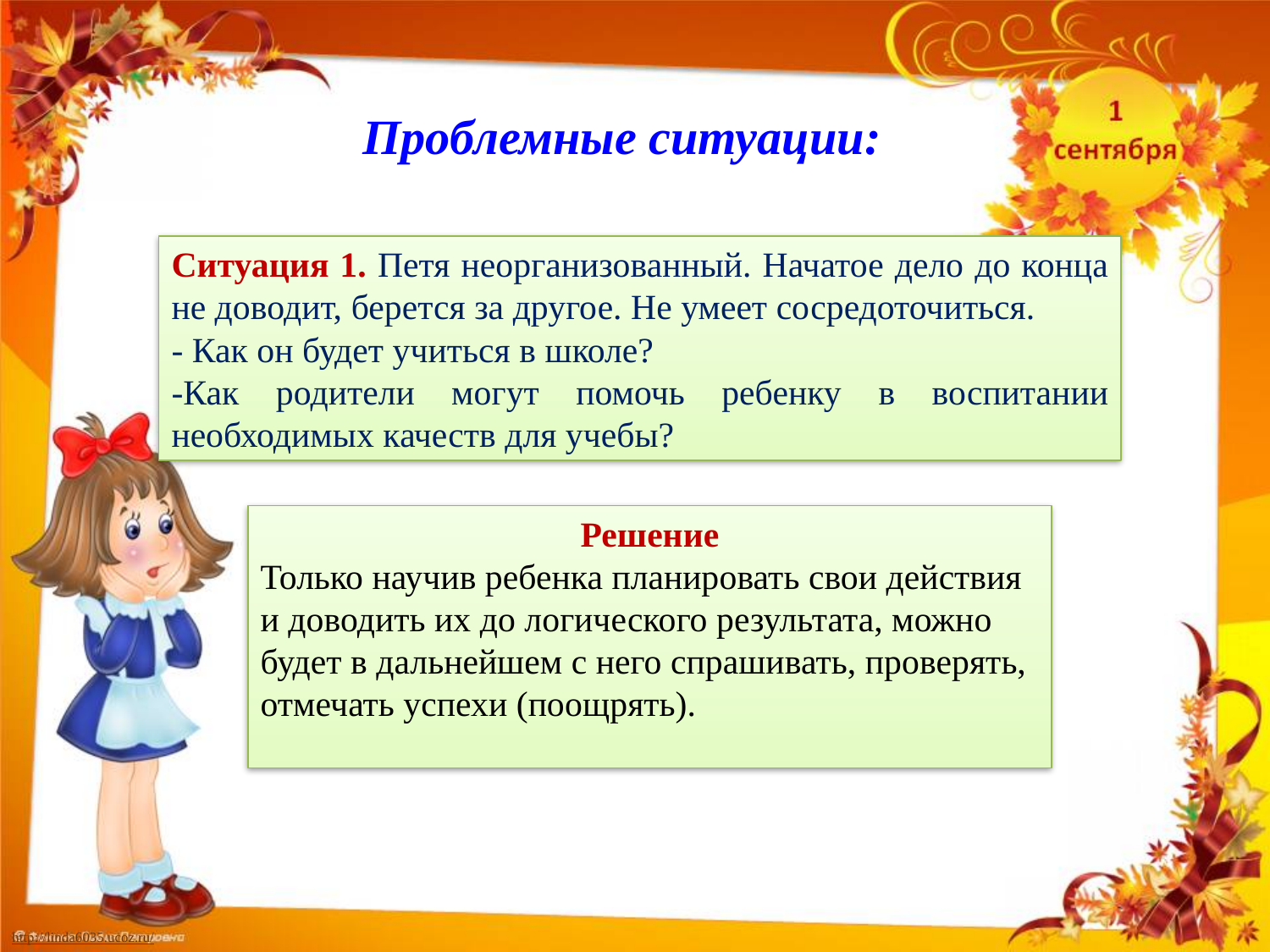

Проблемные ситуации:
Ситуация 1. Петя неорганизованный. Начатое дело до конца не доводит, берется за другое. Не умеет сосредоточиться.
- Как он будет учиться в школе?
-Как родители могут помочь ребенку в воспитании необходимых качеств для учебы?
Решение
Только научив ребенка планировать свои действия и доводить их до логического результата, можно будет в дальнейшем с него спрашивать, проверять, отмечать успехи (поощрять).